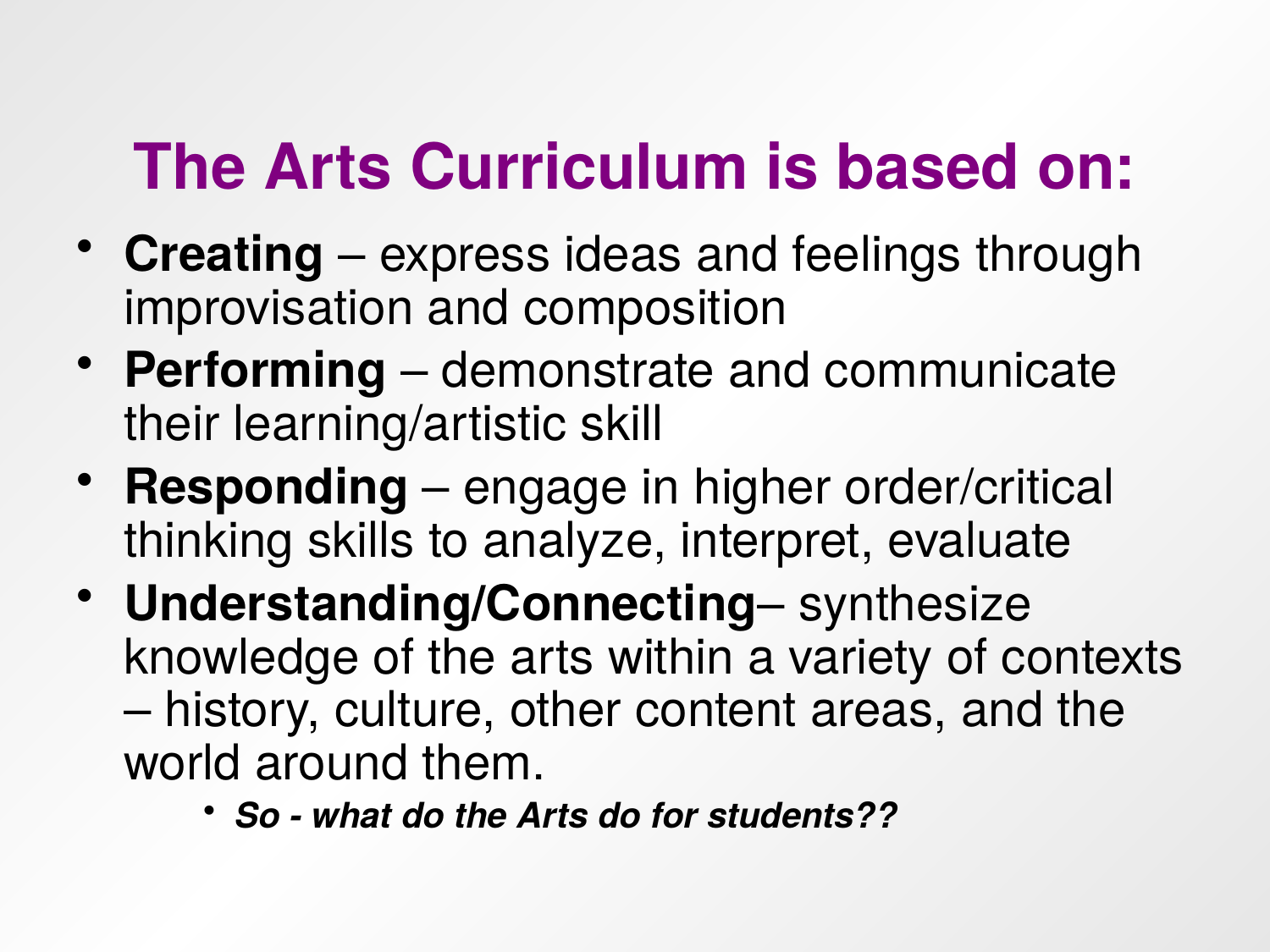

# The Arts Curriculum is based on:
Creating – express ideas and feelings through improvisation and composition
Performing – demonstrate and communicate their learning/artistic skill
Responding – engage in higher order/critical thinking skills to analyze, interpret, evaluate
Understanding/Connecting– synthesize knowledge of the arts within a variety of contexts – history, culture, other content areas, and the world around them.
So - what do the Arts do for students??